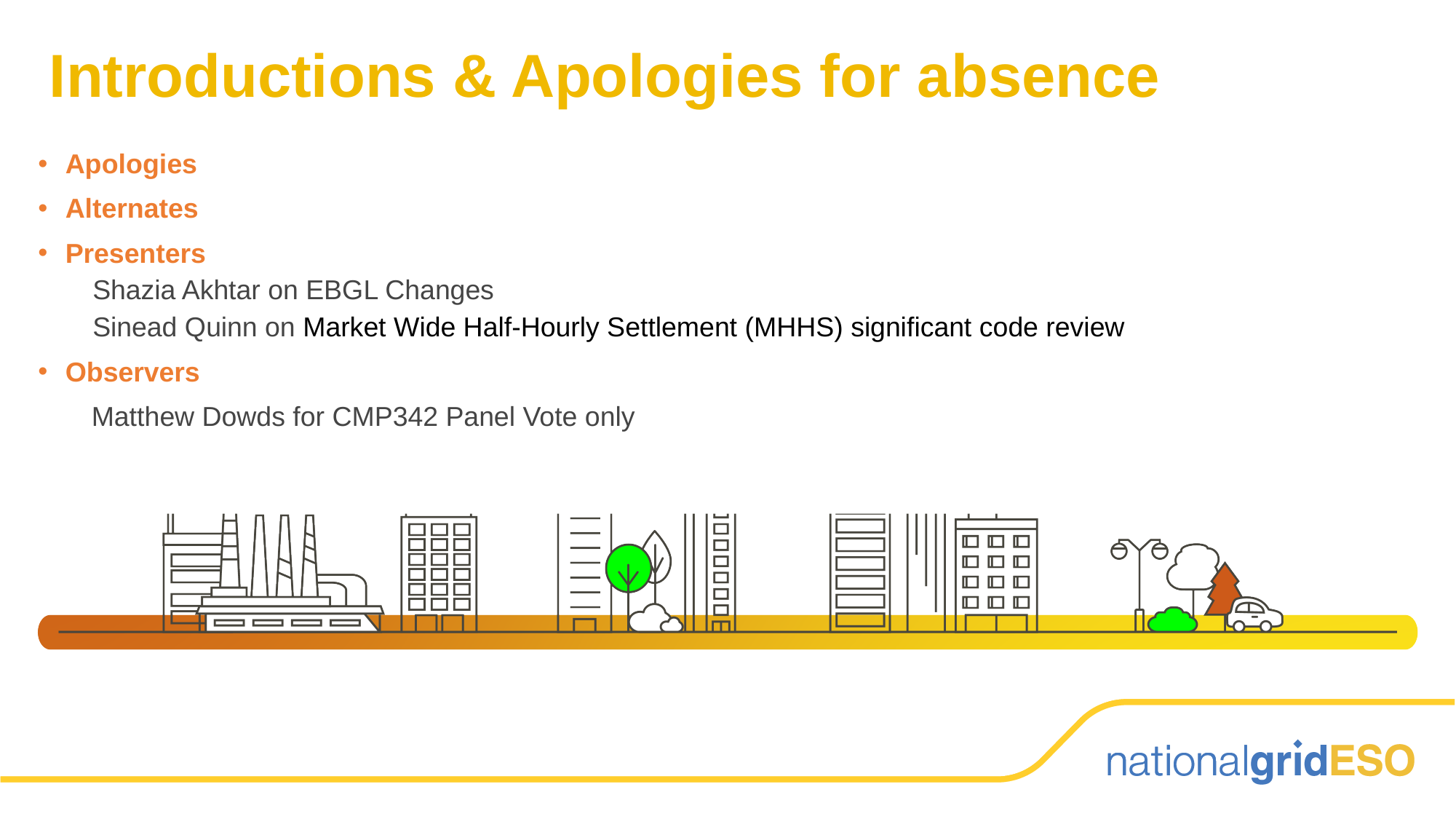

Introductions & Apologies for absence
Apologies
Alternates
Presenters
Shazia Akhtar on EBGL Changes
Sinead Quinn on Market Wide Half-Hourly Settlement (MHHS) significant code review
Observers
       Matthew Dowds for CMP342 Panel Vote only